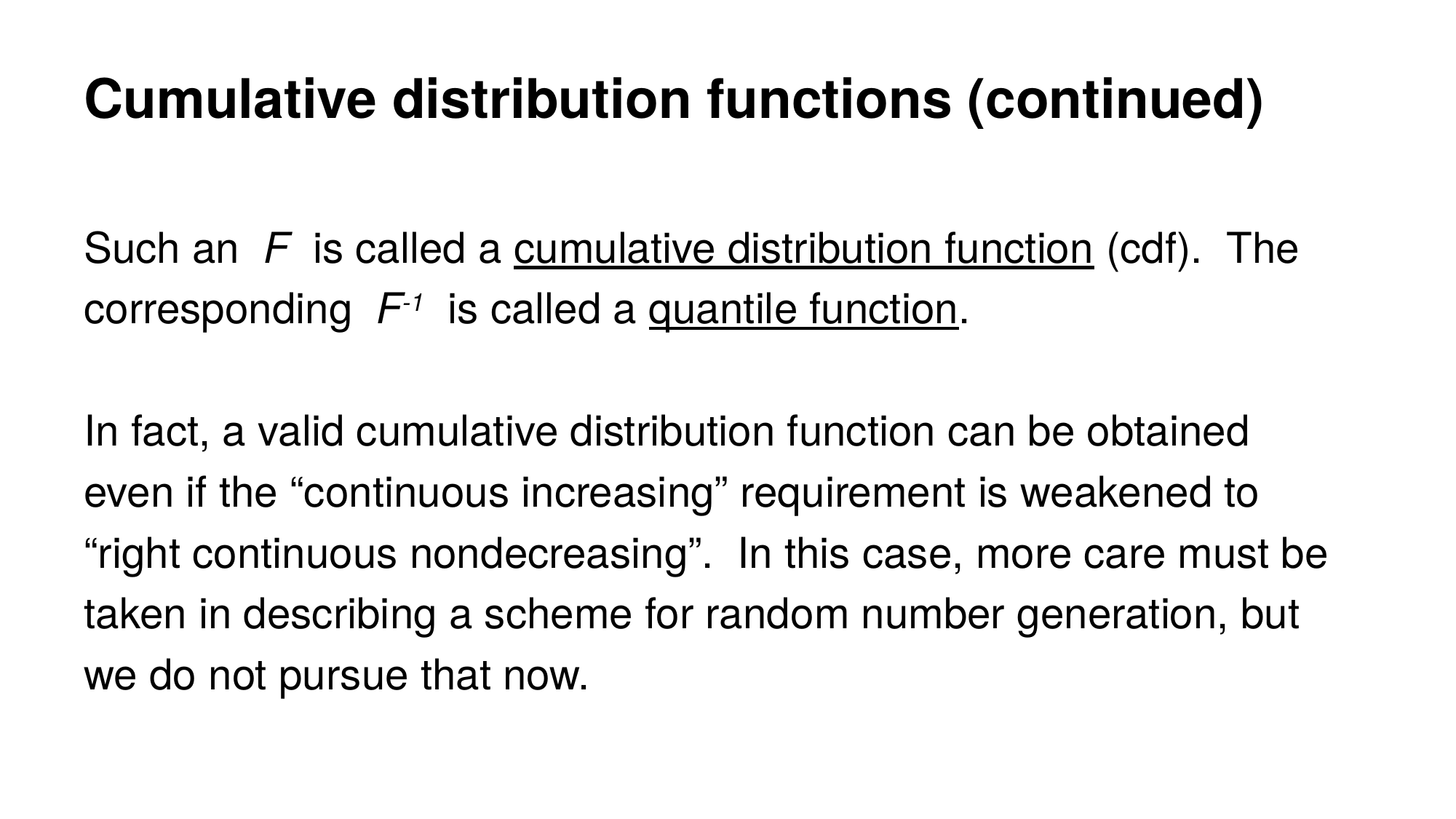

# Cumulative distribution functions (continued)
Such an  F  is called a cumulative distribution function (cdf).  The corresponding  F-1  is called a quantile function.

In fact, a valid cumulative distribution function can be obtained even if the “continuous increasing” requirement is weakened to “right continuous nondecreasing”.  In this case, more care must be taken in describing a scheme for random number generation, but we do not pursue that now.